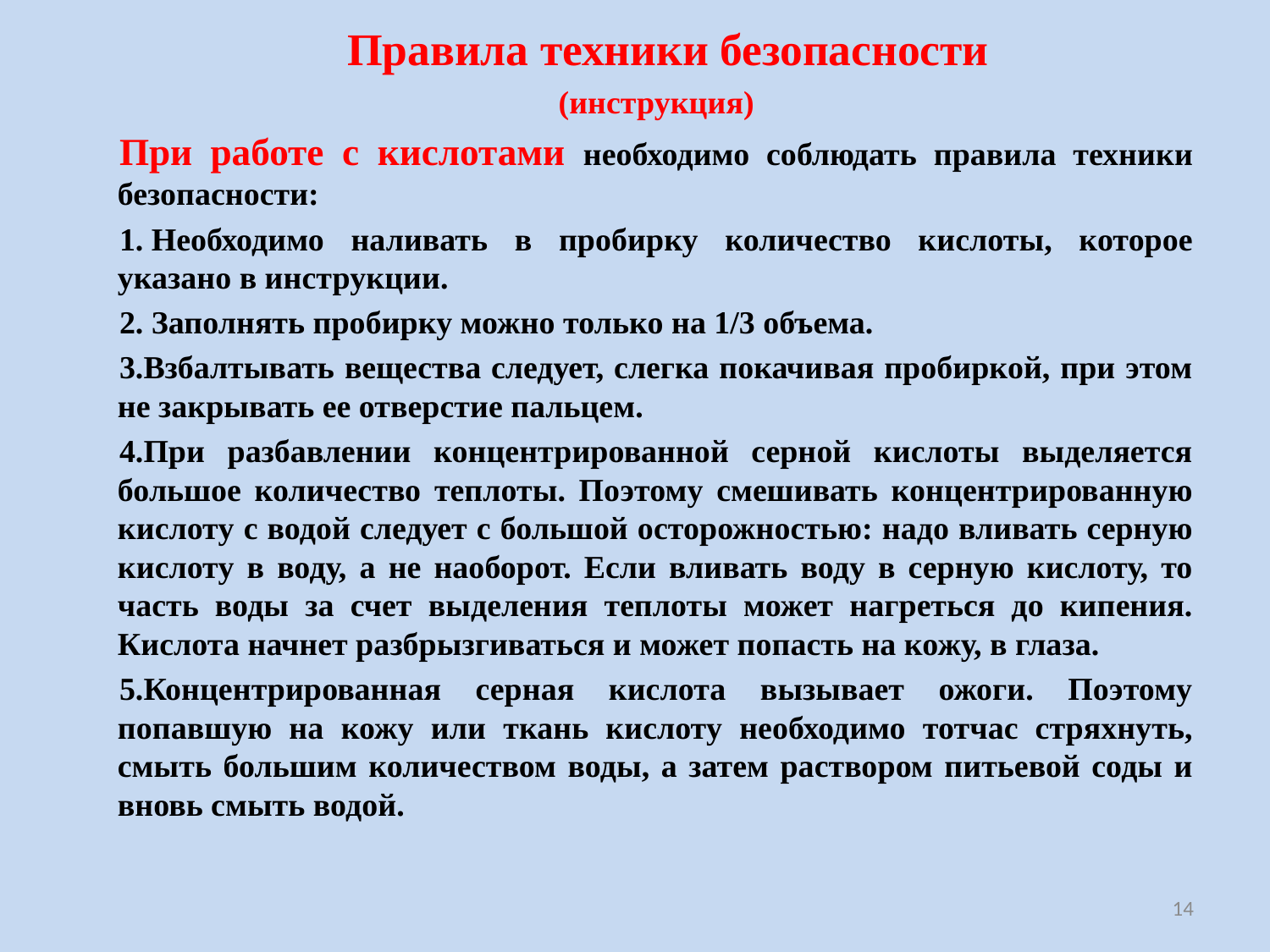

# Правила техники безопасности
(инструкция)
При работе с кислотами необходимо соблюдать правила техники безопасности:
1. Необходимо наливать в пробирку количество кислоты, которое указано в инструкции.
2. Заполнять пробирку можно только на 1/3 объема.
3.Взбалтывать вещества следует, слегка покачивая пробиркой, при этом не закрывать ее отверстие пальцем.
4.При разбавлении концентрированной серной кислоты выделяется большое количество теплоты. Поэтому смешивать концентрированную кислоту с водой следует с большой осторожностью: надо вливать серную кислоту в воду, а не наоборот. Если вливать воду в серную кислоту, то часть воды за счет выделения теплоты может нагреться до кипения. Кислота начнет разбрызгиваться и может попасть на кожу, в глаза.
5.Концентрированная серная кислота вызывает ожоги. Поэтому попавшую на кожу или ткань кислоту необходимо тотчас стряхнуть, смыть большим количеством воды, а затем раствором питьевой соды и вновь смыть водой.
14